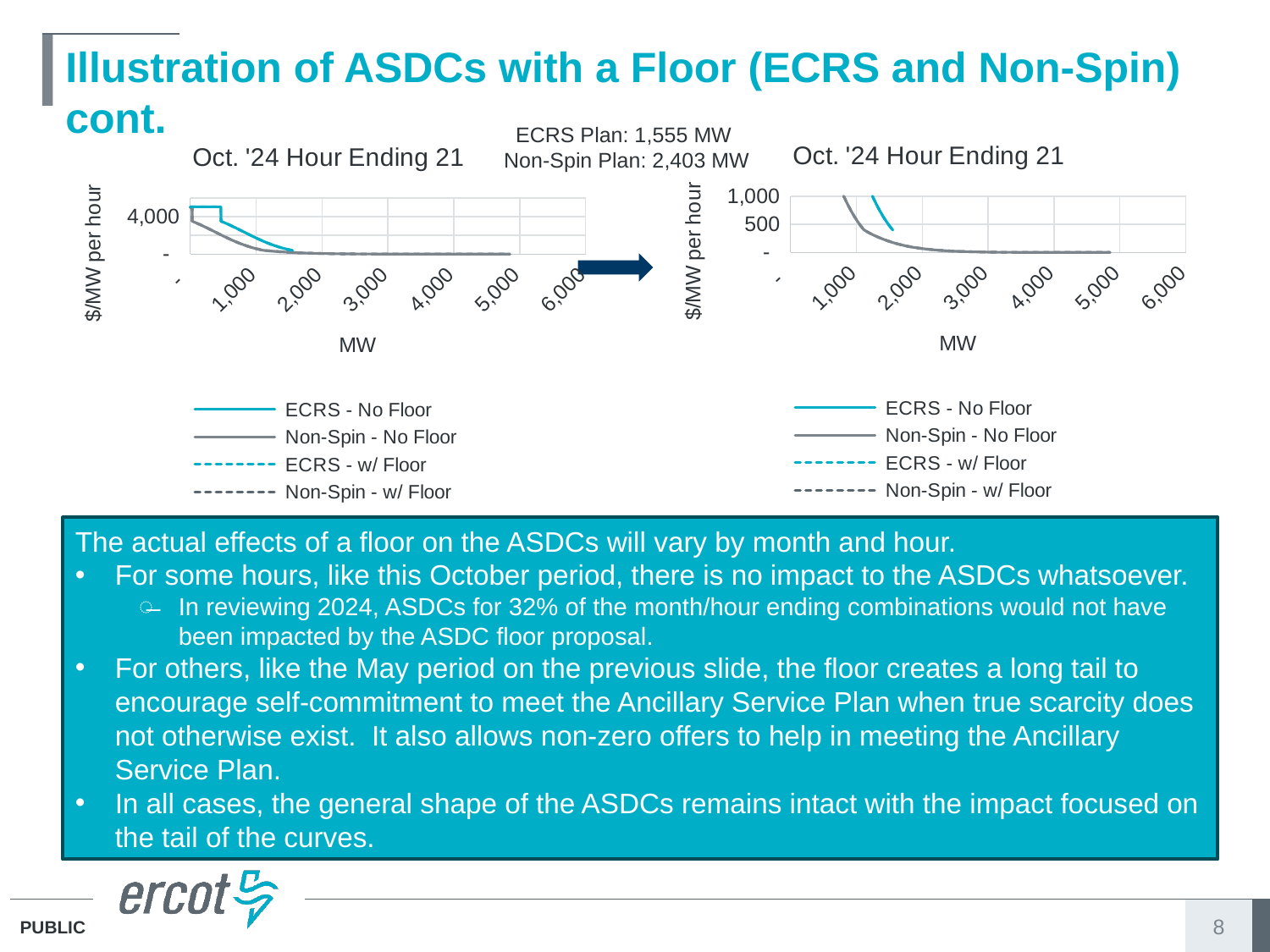

# Illustration of ASDCs with a Floor (ECRS and Non-Spin) cont.
ECRS Plan: 1,555 MW
Non-Spin Plan: 2,403 MW

### Chart: Oct. '24 Hour Ending 21

| Category |  ECRS - No Floor  |  Non-Spin - No Floor  |  ECRS - w/ Floor  |  Non-Spin - w/ Floor  |
|---|---|---|---|---|

### Chart: Oct. '24 Hour Ending 21

| Category |  ECRS - No Floor  |  Non-Spin - No Floor  |  ECRS - w/ Floor  |  Non-Spin - w/ Floor  |
|---|---|---|---|---|
The actual effects of a floor on the ASDCs will vary by month and hour.
For some hours, like this October period, there is no impact to the ASDCs whatsoever.
In reviewing 2024, ASDCs for 32% of the month/hour ending combinations would not have been impacted by the ASDC floor proposal.
For others, like the May period on the previous slide, the floor creates a long tail to encourage self-commitment to meet the Ancillary Service Plan when true scarcity does not otherwise exist.  It also allows non-zero offers to help in meeting the Ancillary Service Plan.
In all cases, the general shape of the ASDCs remains intact with the impact focused on the tail of the curves.
8